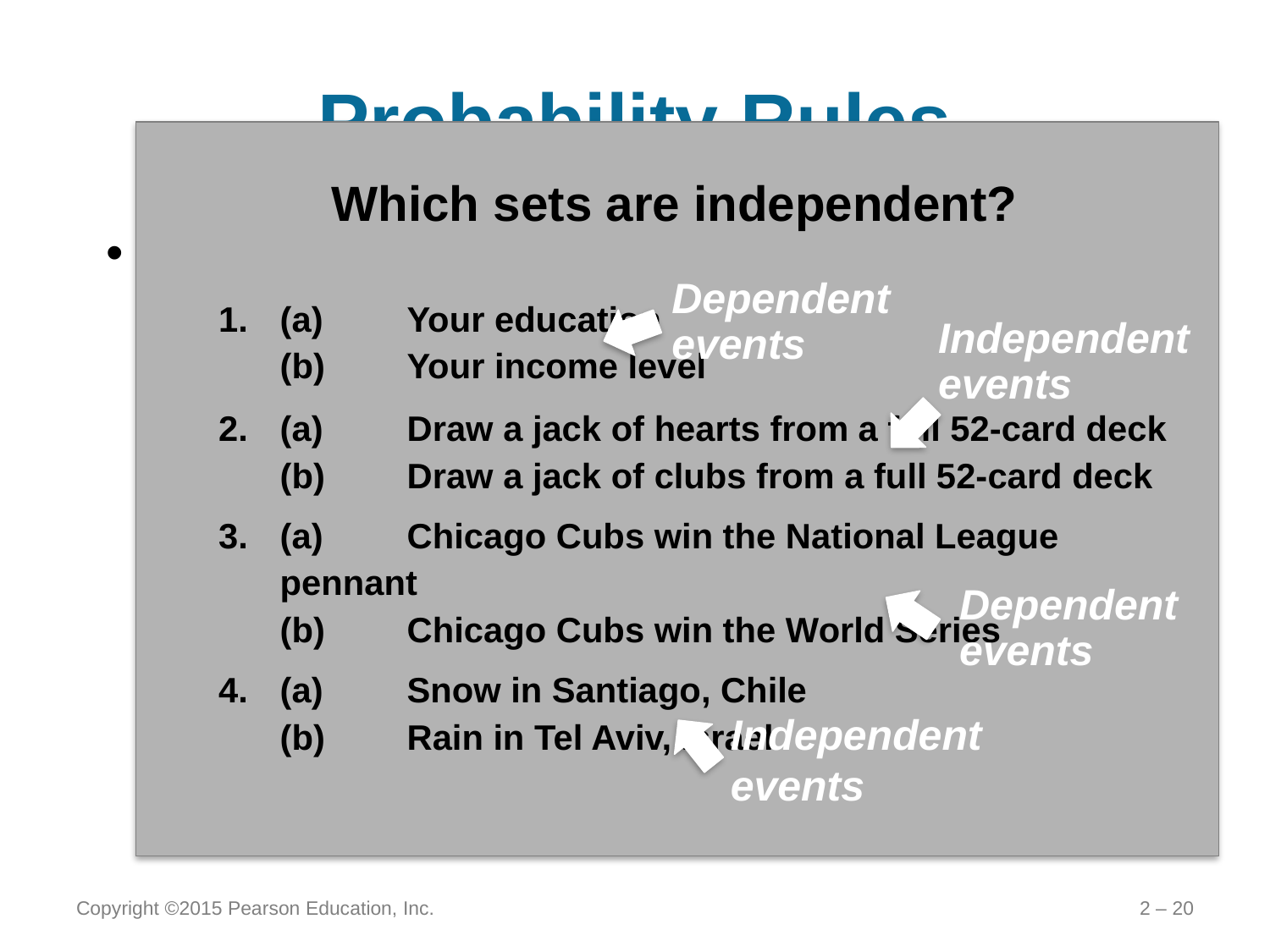

# Probability Rules

Which sets are independent?
Independent one event has no effect on the other event
Dependent events

| 1. | (a) Your education (b) Your income level |
| --- | --- |
| 2. | (a) Draw a jack of hearts from a full 52-card deck (b) Draw a jack of clubs from a full 52-card deck |
| 3. | (a) Chicago Cubs win the National League pennant (b) Chicago Cubs win the World Series |
| 4. | (a) Snow in Santiago, Chile (b) Rain in Tel Aviv, Israel |
Independent events

Dependent events

Independent events

Copyright ©2015 Pearson Education, Inc.
2 – 20